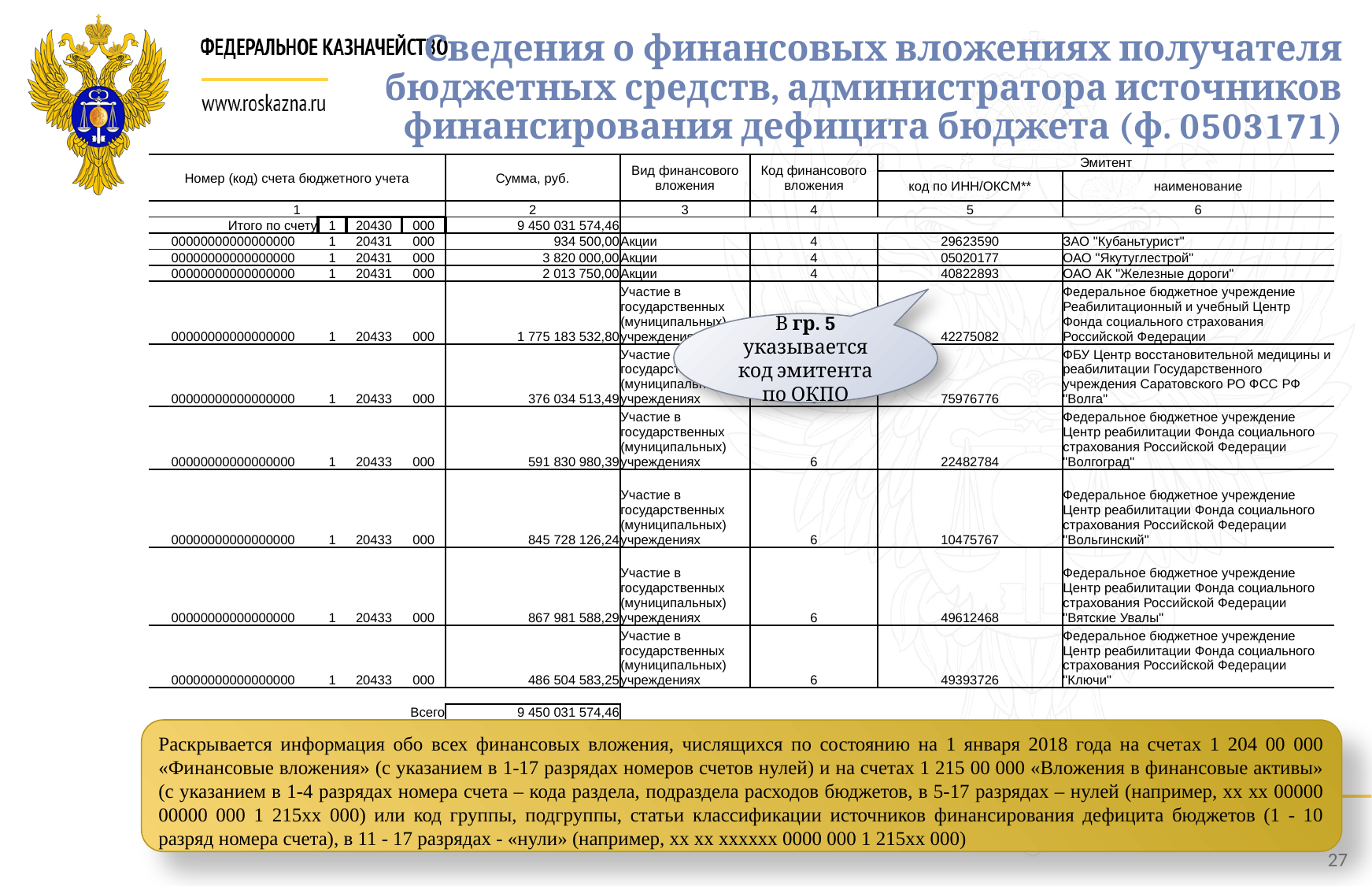

# Сведения о финансовых вложениях получателя бюджетных средств, администратора источников финансирования дефицита бюджета (ф. 0503171)
| Номер (код) счета бюджетного учета |  |  |  | Сумма, руб. | Вид финансового вложения | Код финансового вложения | Эмитент |  |
| --- | --- | --- | --- | --- | --- | --- | --- | --- |
|  |  |  |  |  |  |  | код по ИНН/ОКСМ\*\* | наименование |
| 1 |  |  |  | 2 | 3 | 4 | 5 | 6 |
| Итого по счету | 1 | 20430 | 000 | 9 450 031 574,46 |  |  |  |  |
| 00000000000000000 | 1 | 20431 | 000 | 934 500,00 | Акции | 4 | 29623590 | ЗАО "Кубаньтурист" |
| 00000000000000000 | 1 | 20431 | 000 | 3 820 000,00 | Акции | 4 | 05020177 | ОАО "Якутуглестрой" |
| 00000000000000000 | 1 | 20431 | 000 | 2 013 750,00 | Акции | 4 | 40822893 | ОАО АК "Железные дороги" |
| 00000000000000000 | 1 | 20433 | 000 | 1 775 183 532,80 | Участие в государственных (муниципальных) учреждениях | 6 | 42275082 | Федеральное бюджетное учреждение Реабилитационный и учебный Центр Фонда социального страхования Российской Федерации |
| 00000000000000000 | 1 | 20433 | 000 | 376 034 513,49 | Участие в государственных (муниципальных) учреждениях | 6 | 75976776 | ФБУ Центр восстановительной медицины и реабилитации Государственного учреждения Саратовского РО ФСС РФ "Волга" |
| 00000000000000000 | 1 | 20433 | 000 | 591 830 980,39 | Участие в государственных (муниципальных) учреждениях | 6 | 22482784 | Федеральное бюджетное учреждение Центр реабилитации Фонда социального страхования Российской Федерации "Волгоград" |
| 00000000000000000 | 1 | 20433 | 000 | 845 728 126,24 | Участие в государственных (муниципальных) учреждениях | 6 | 10475767 | Федеральное бюджетное учреждение Центр реабилитации Фонда социального страхования Российской Федерации "Вольгинский" |
| 00000000000000000 | 1 | 20433 | 000 | 867 981 588,29 | Участие в государственных (муниципальных) учреждениях | 6 | 49612468 | Федеральное бюджетное учреждение Центр реабилитации Фонда социального страхования Российской Федерации "Вятские Увалы" |
| 00000000000000000 | 1 | 20433 | 000 | 486 504 583,25 | Участие в государственных (муниципальных) учреждениях | 6 | 49393726 | Федеральное бюджетное учреждение Центр реабилитации Фонда социального страхования Российской Федерации "Ключи" |
|  |  |  |  |  |  |  |  |  |
|  |  |  | Всего | 9 450 031 574,46 |  |  |  |  |
В гр. 5 указывается код эмитента по ОКПО
Раскрывается информация обо всех финансовых вложения, числящихся по состоянию на 1 января 2018 года на счетах 1 204 00 000 «Финансовые вложения» (с указанием в 1-17 разрядах номеров счетов нулей) и на счетах 1 215 00 000 «Вложения в финансовые активы» (с указанием в 1-4 разрядах номера счета – кода раздела, подраздела расходов бюджетов, в 5-17 разрядах – нулей (например, хх хх 00000 00000 000 1 215хх 000) или код группы, подгруппы, статьи классификации источников финансирования дефицита бюджетов (1 - 10 разряд номера счета), в 11 - 17 разрядах - «нули» (например, xx xx xxxxxx 0000 000 1 215xx 000)
27